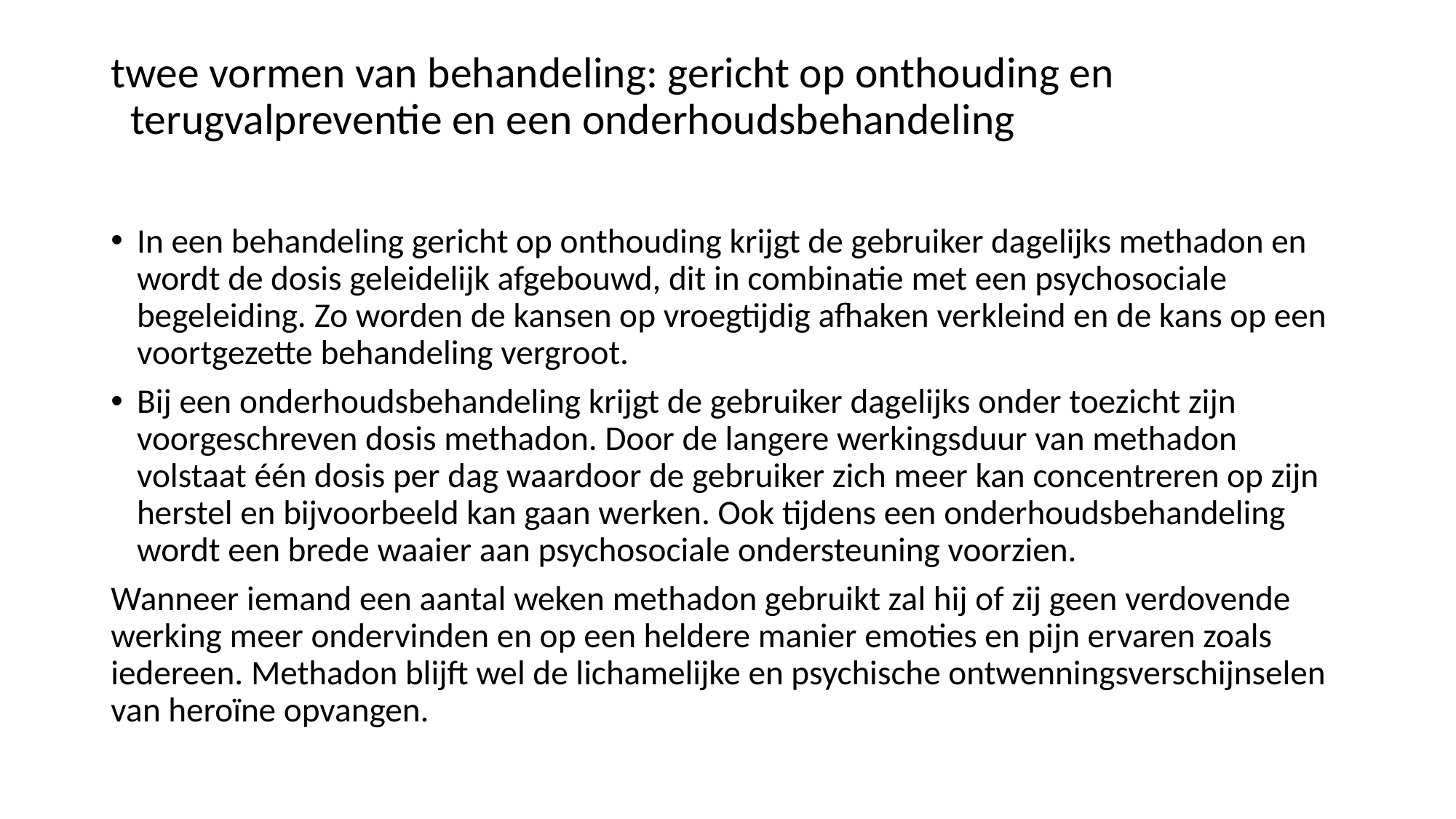

# twee vormen van behandeling: gericht op onthouding en terugvalpreventie en een onderhoudsbehandeling
In een behandeling gericht op onthouding krijgt de gebruiker dagelijks methadon en wordt de dosis geleidelijk afgebouwd, dit in combinatie met een psychosociale begeleiding. Zo worden de kansen op vroegtijdig afhaken verkleind en de kans op een voortgezette behandeling vergroot.
Bij een onderhoudsbehandeling krijgt de gebruiker dagelijks onder toezicht zijn voorgeschreven dosis methadon. Door de langere werkingsduur van methadon volstaat één dosis per dag waardoor de gebruiker zich meer kan concentreren op zijn herstel en bijvoorbeeld kan gaan werken. Ook tijdens een onderhoudsbehandeling wordt een brede waaier aan psychosociale ondersteuning voorzien.
Wanneer iemand een aantal weken methadon gebruikt zal hij of zij geen verdovende werking meer ondervinden en op een heldere manier emoties en pijn ervaren zoals iedereen. Methadon blijft wel de lichamelijke en psychische ontwenningsverschijnselen van heroïne opvangen.